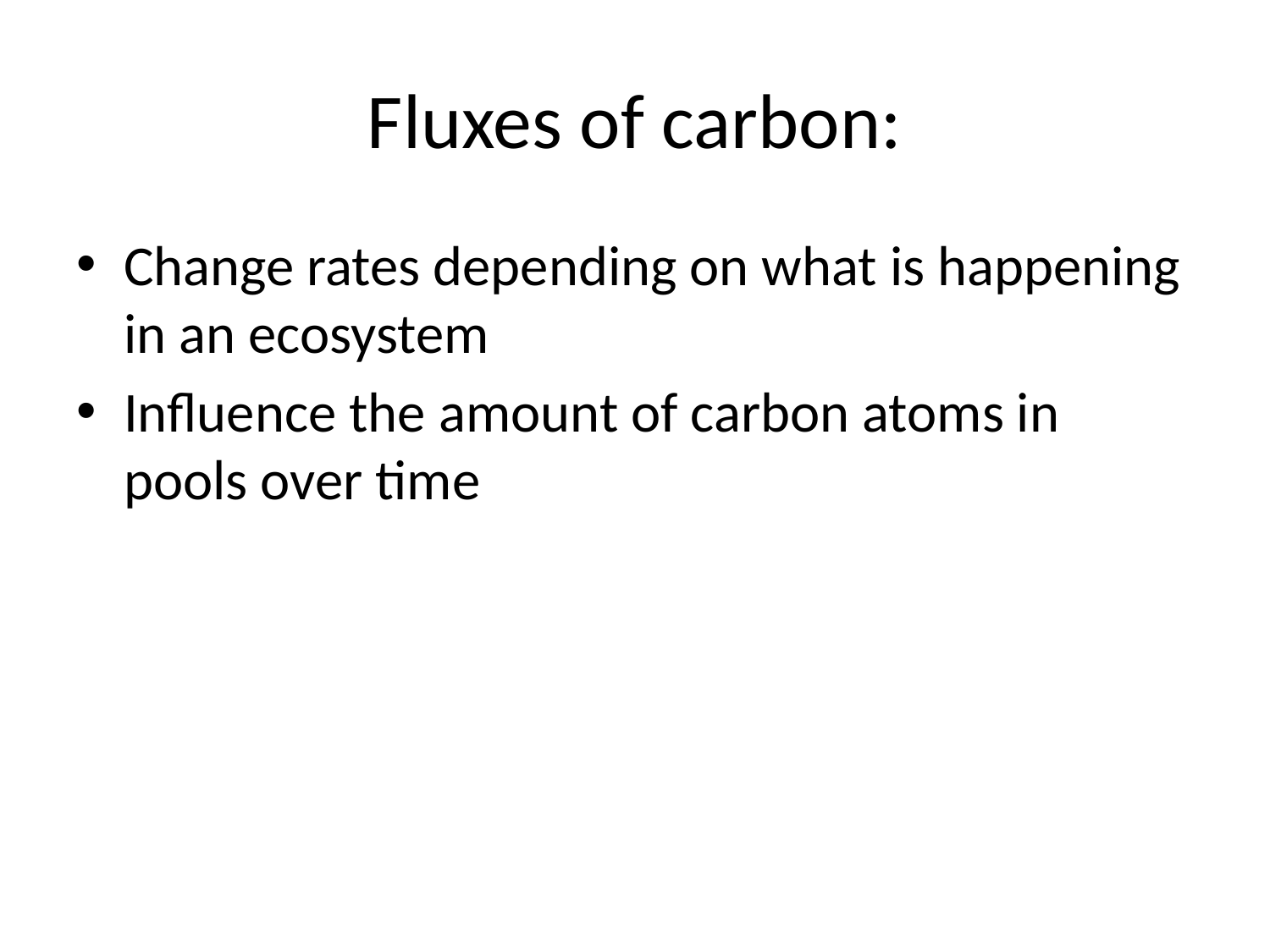

# Fluxes of carbon:
Change rates depending on what is happening in an ecosystem
Influence the amount of carbon atoms in pools over time